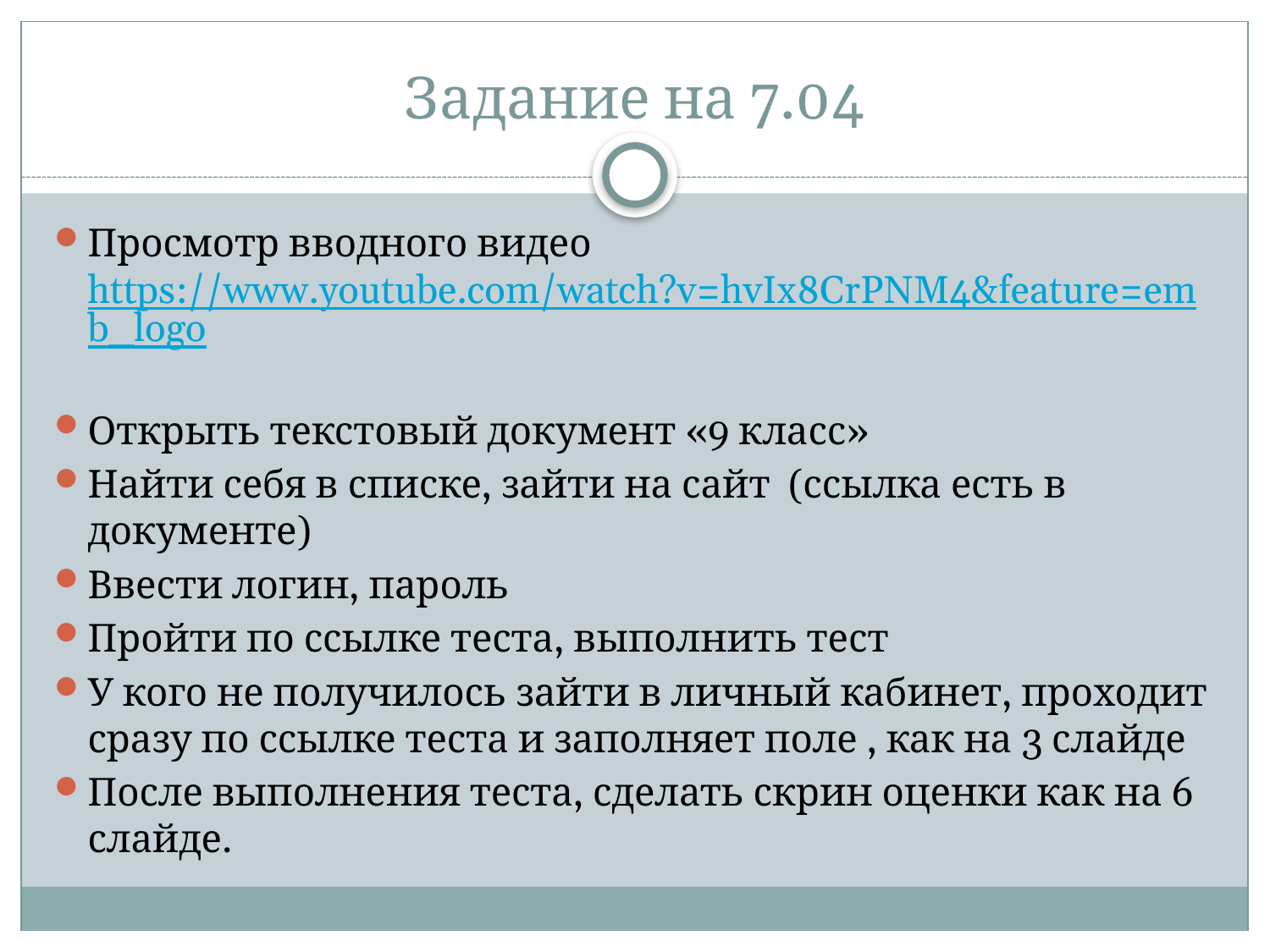

# Задание на 7.04
Просмотр вводного видео https://www.youtube.com/watch?v=hvIx8CrPNM4&feature=emb_logo
Открыть текстовый документ «9 класс»
Найти себя в списке, зайти на сайт  (ссылка есть в документе)
Ввести логин, пароль
Пройти по ссылке теста, выполнить тест
У кого не получилось зайти в личный кабинет, проходит сразу по ссылке теста и заполняет поле , как на 3 слайде
После выполнения теста, сделать скрин оценки как на 6 слайде.